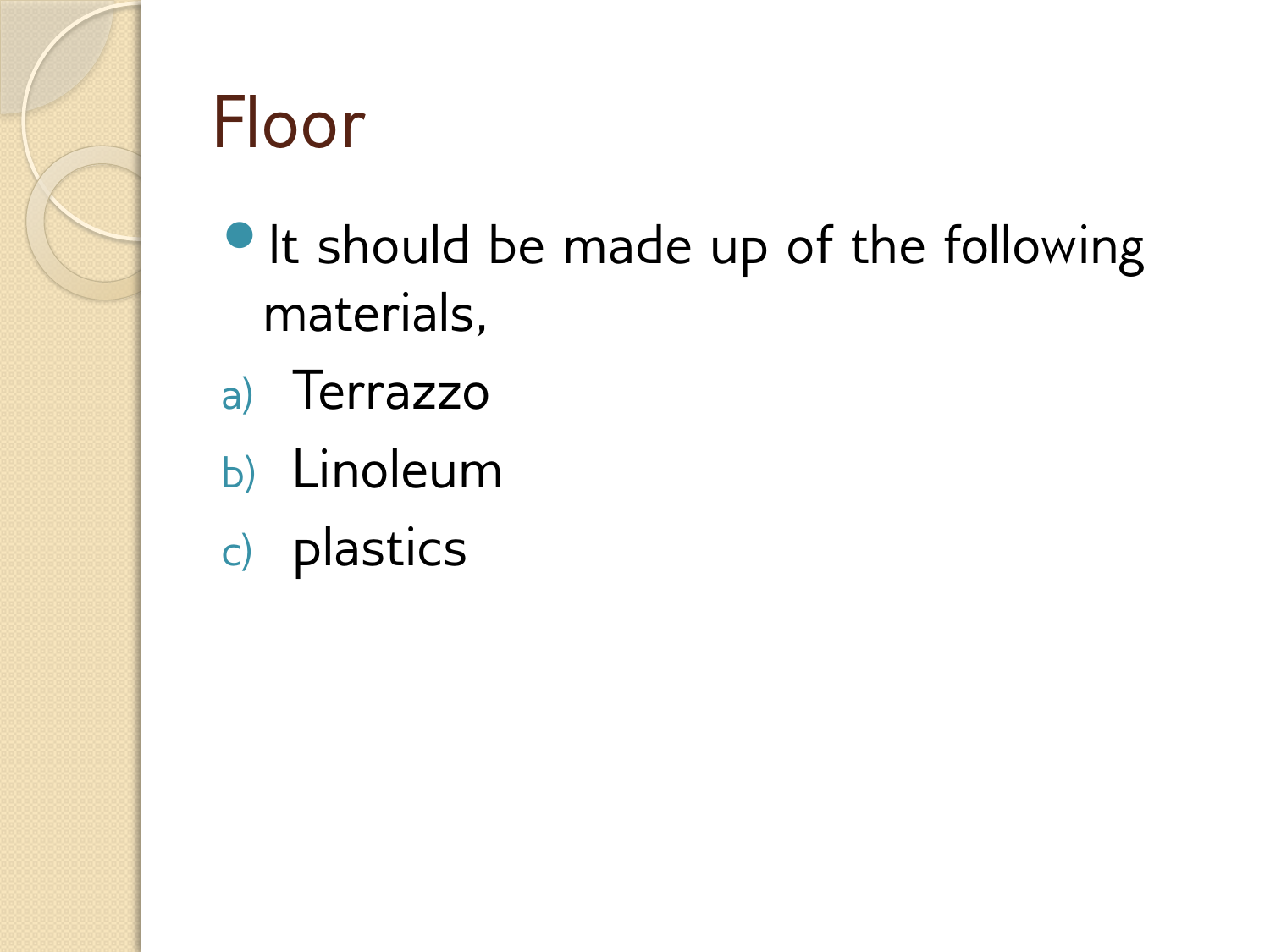

# Floor
It should be made up of the following materials,
Terrazzo
Linoleum
plastics